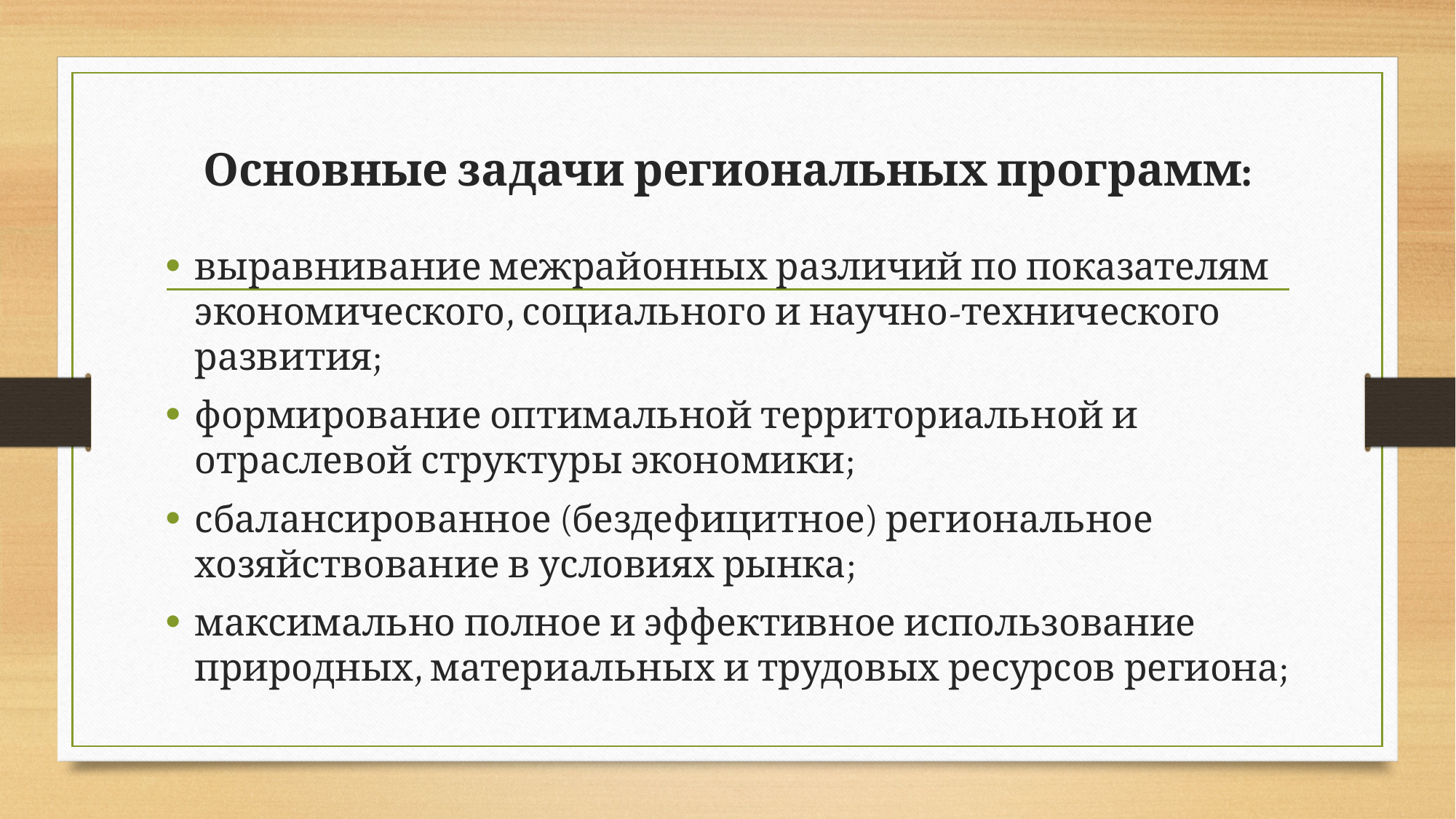

# Основные задачи региональных программ:
выравнивание межрайонных различий по показателям экономического, социального и научно-технического развития;
формирование оптимальной территориальной и отраслевой структуры экономики;
сбалансированное (бездефицитное) региональное хозяйствование в условиях рынка;
максимально полное и эффективное использование природных, материальных и трудовых ресурсов региона;